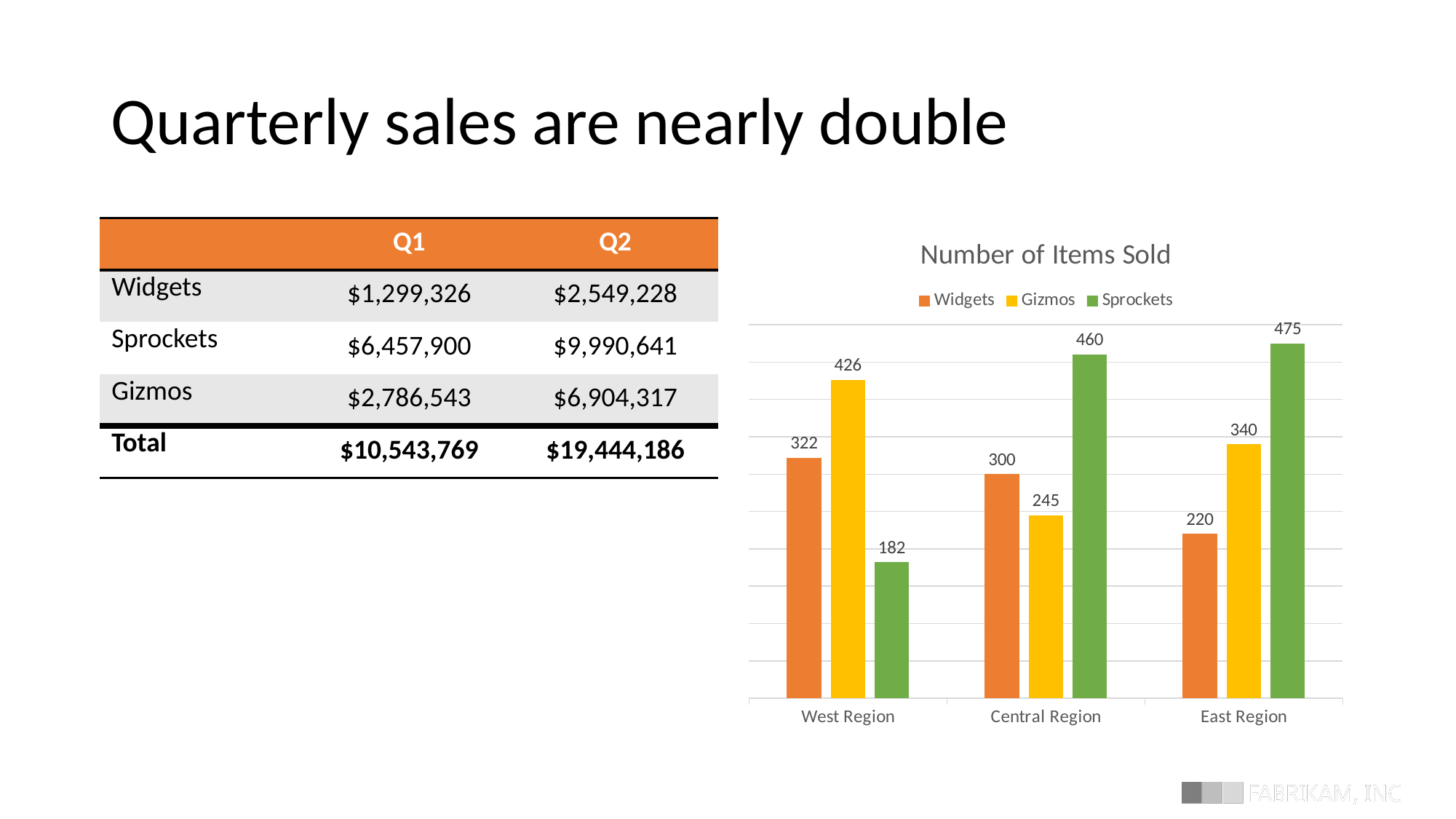

# Quarterly sales are nearly double
|  | Q1 | Q2 |
| --- | --- | --- |
| Widgets | $1,299,326 | $2,549,228 |
| Sprockets | $6,457,900 | $9,990,641 |
| Gizmos | $2,786,543 | $6,904,317 |
| Total | $10,543,769 | $19,444,186 |

### Chart: Number of Items Sold

| Category | Widgets | Gizmos | Sprockets |
|---|---|---|---|
| West Region | 322.0 | 426.0 | 182.0 |
| Central Region | 300.0 | 245.0 | 460.0 |
| East Region | 220.0 | 340.0 | 475.0 |